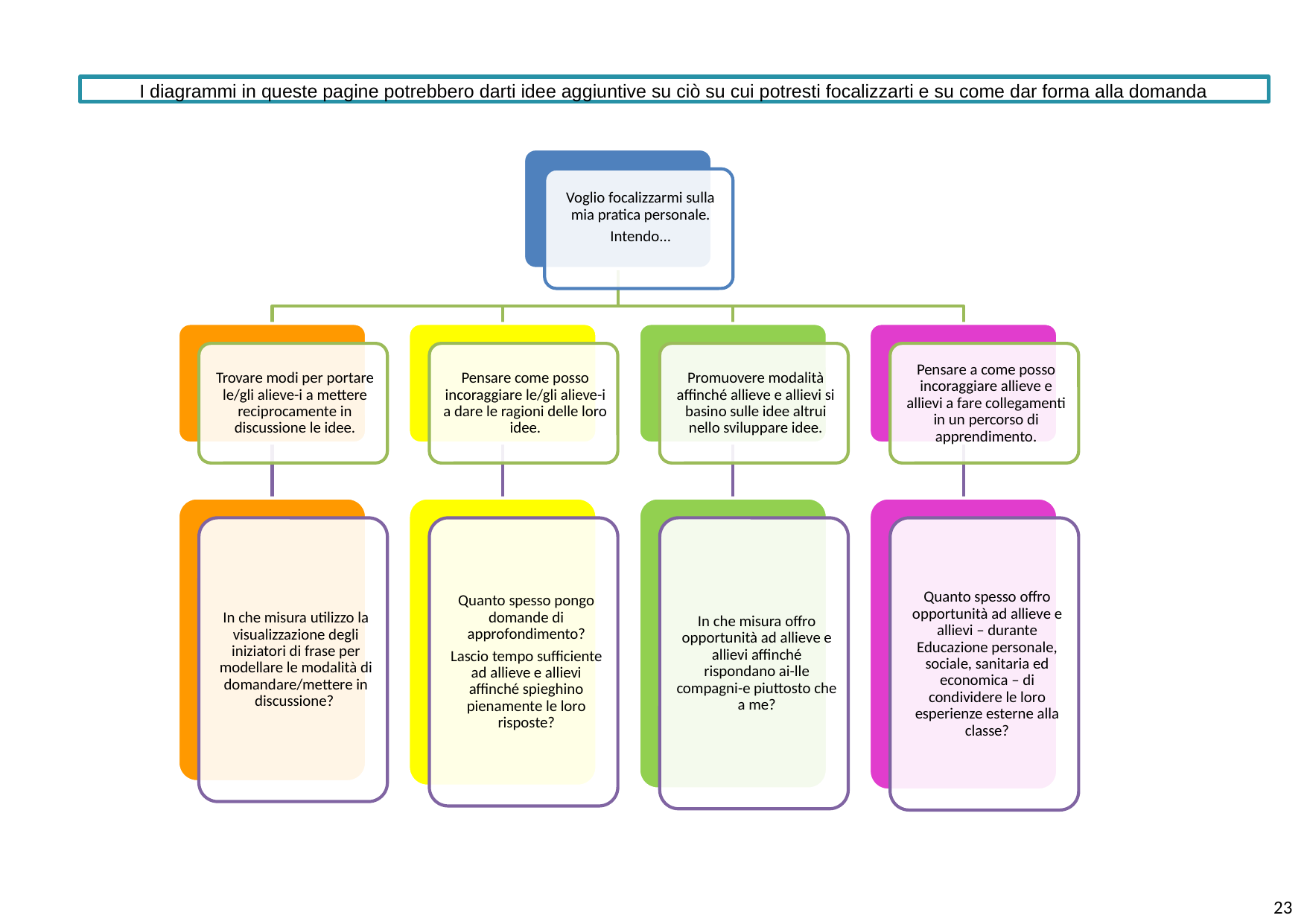

I diagrammi in queste pagine potrebbero darti idee aggiuntive su ciò su cui potresti focalizzarti e su come dar forma alla domanda
Voglio focalizzarmi sulla mia pratica personale.
Intendo...

Trovare modi per portare le/gli alieve-i a mettere reciprocamente in discussione le idee.
In che misura utilizzo la visualizzazione degli iniziatori di frase per modellare le modalità di domandare/mettere in discussione?
Pensare come posso incoraggiare le/gli alieve-i a dare le ragioni delle loro idee.
Quanto spesso pongo domande di approfondimento?
Lascio tempo sufficiente ad allieve e allievi affinché spieghino pienamente le loro risposte?
Promuovere modalità affinché allieve e allievi si basino sulle idee altrui nello sviluppare idee.
In che misura offro opportunità ad allieve e allievi affinché rispondano ai-lle compagni-e piuttosto che a me?
Pensare a come posso incoraggiare allieve e allievi a fare collegamenti in un percorso di apprendimento.
Quanto spesso offro opportunità ad allieve e allievi – durante Educazione personale, sociale, sanitaria ed economica – di condividere le loro esperienze esterne alla classe?
23